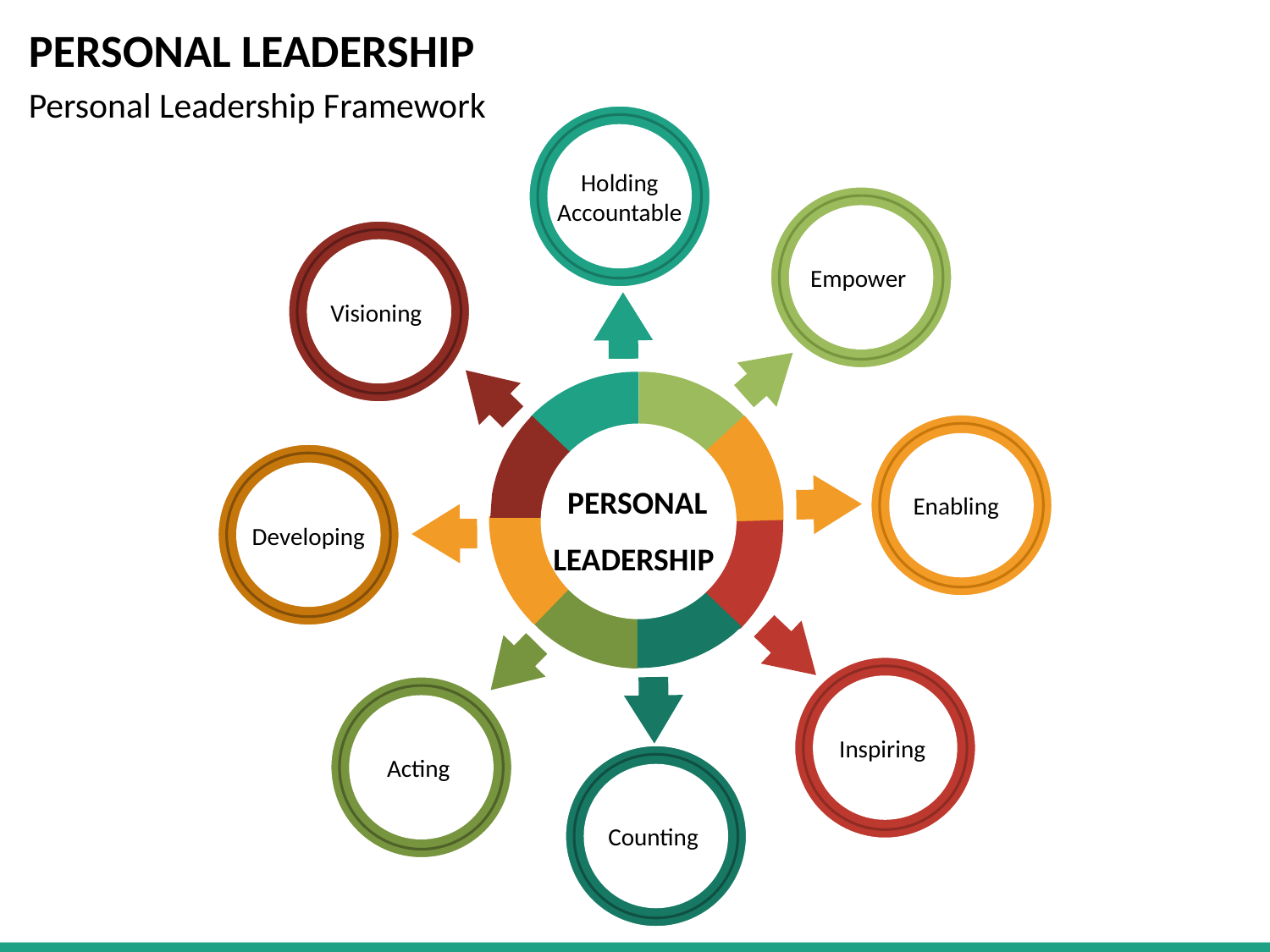

# PERSONAL LEADERSHIP
Personal Leadership Framework

Holding Accountable

Empower
Visioning

PERSONAL LEADERSHIP

Enabling

Developing

Inspiring

Acting

Counting